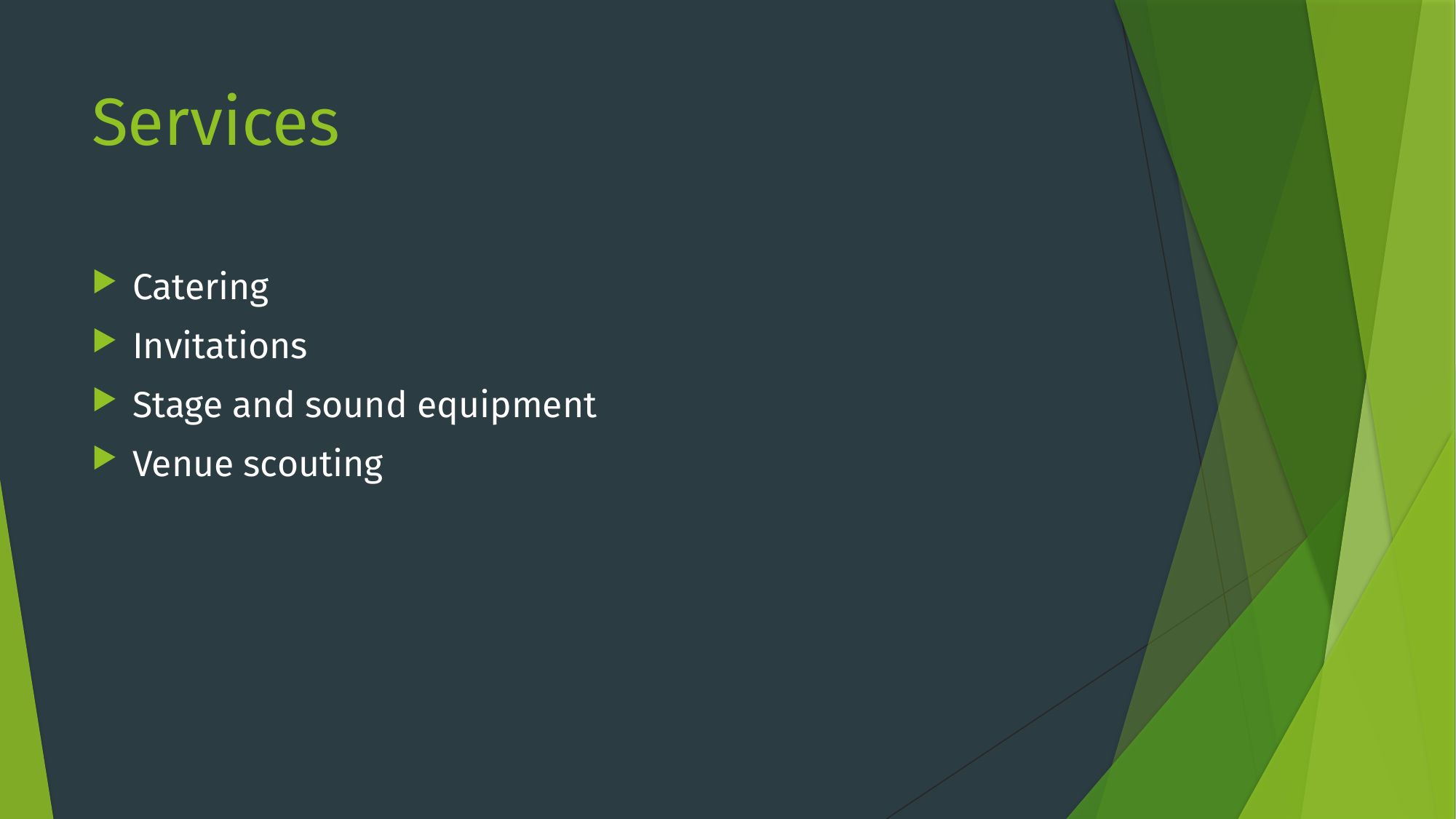

# Services
Catering
Invitations
Stage and sound equipment
Venue scouting